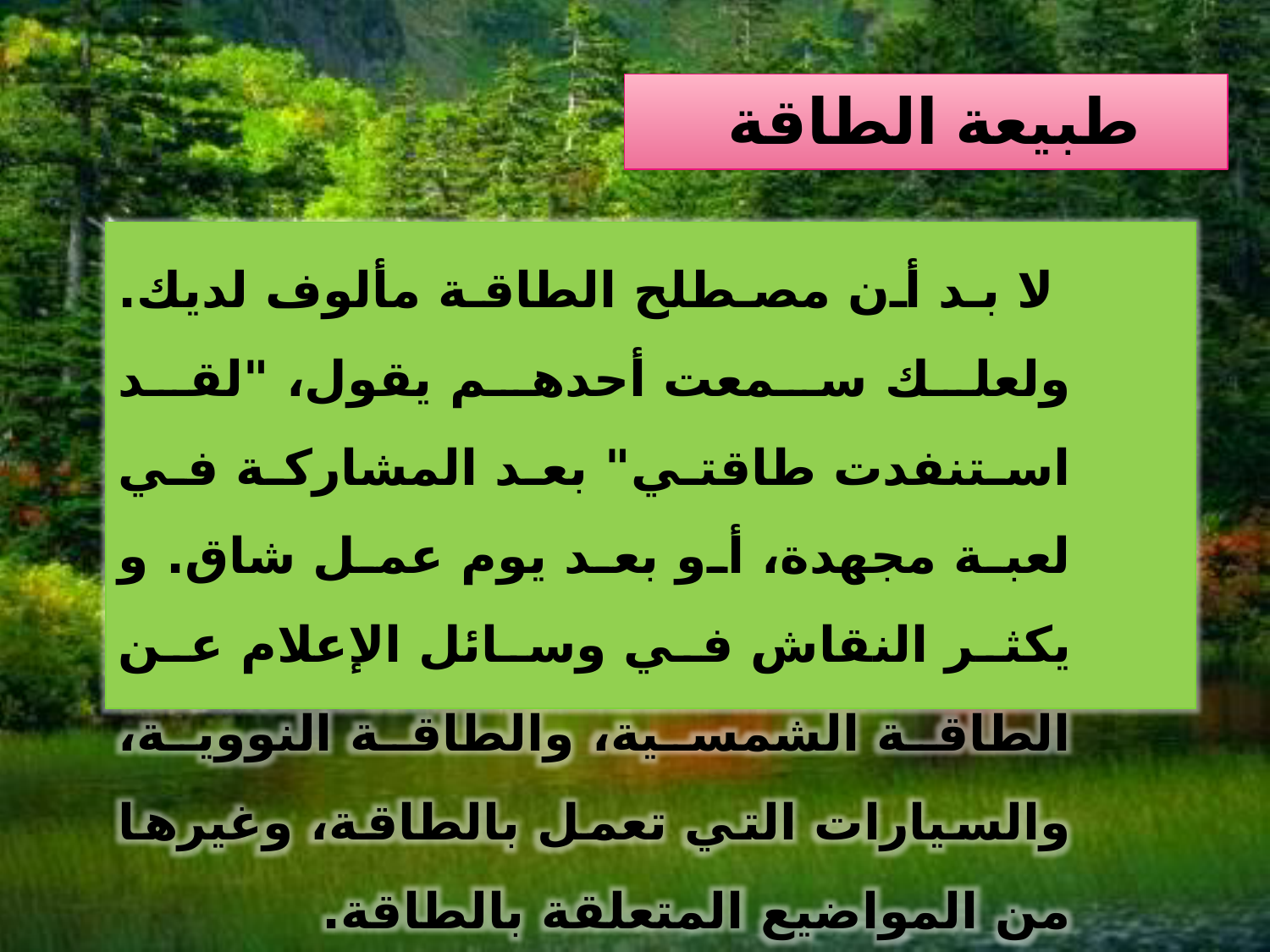

# طبيعة الطاقة
       لا بد أن مصطلح الطاقة مألوف لديك. ولعلك سمعت أحدهم يقول، "لقد استنفدت طاقتي" بعد المشاركة في لعبة مجهدة، أو بعد يوم عمل شاق. و يكثر النقاش في وسائل الإعلام عن الطاقة الشمسية، والطاقة النووية، والسيارات التي تعمل بالطاقة، وغيرها من المواضيع المتعلقة بالطاقة.